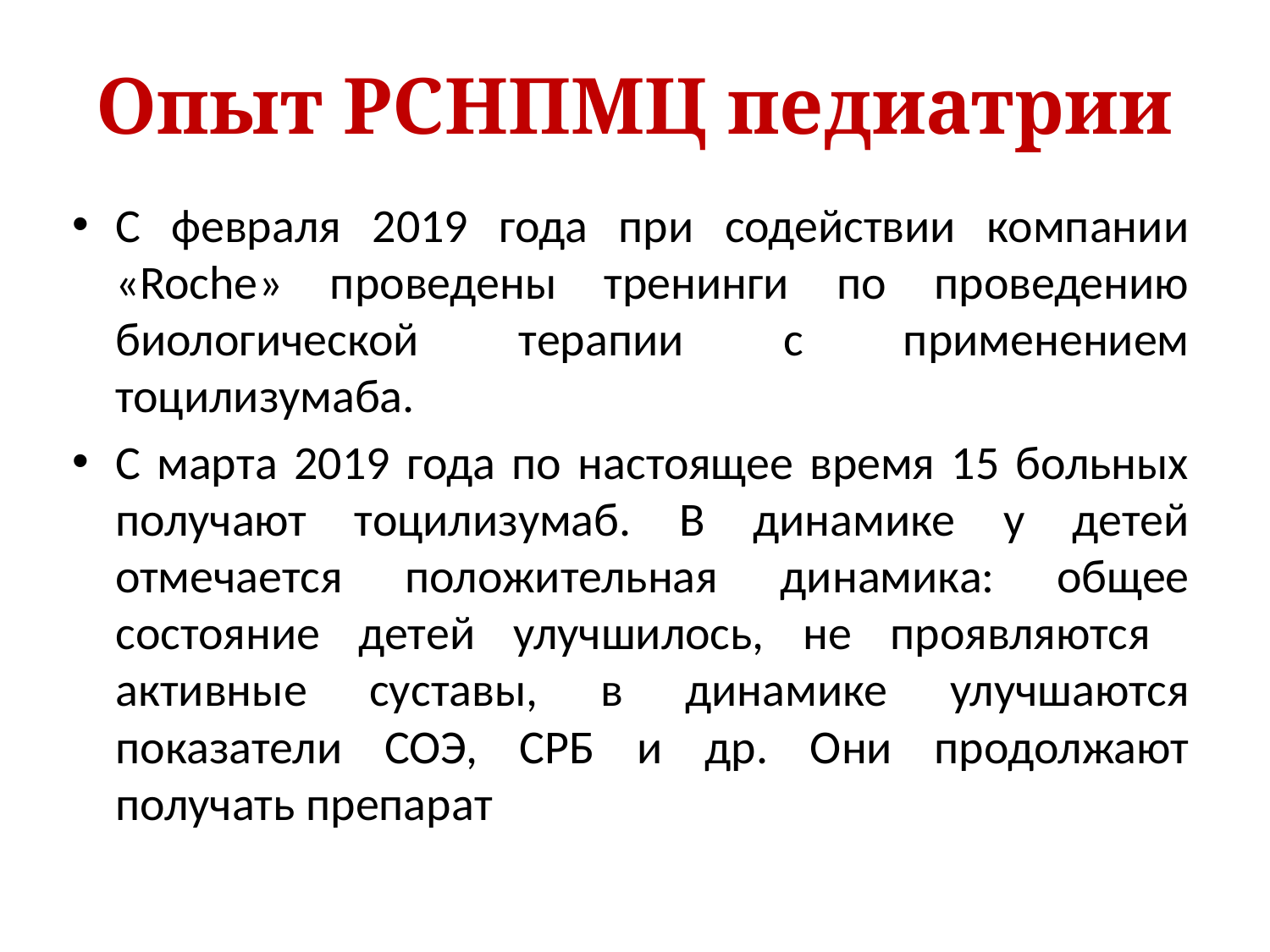

# Опыт РСНПМЦ педиатрии
С февраля 2019 года при содействии компании «Roche» проведены тренинги по проведению биологической терапии с применением тоцилизумаба.
С марта 2019 года по настоящее время 15 больных получают тоцилизумаб. В динамике у детей отмечается положительная динамика: общее состояние детей улучшилось, не проявляются  активные суставы, в динамике улучшаются показатели СОЭ, СРБ и др. Они продолжают получать препарат